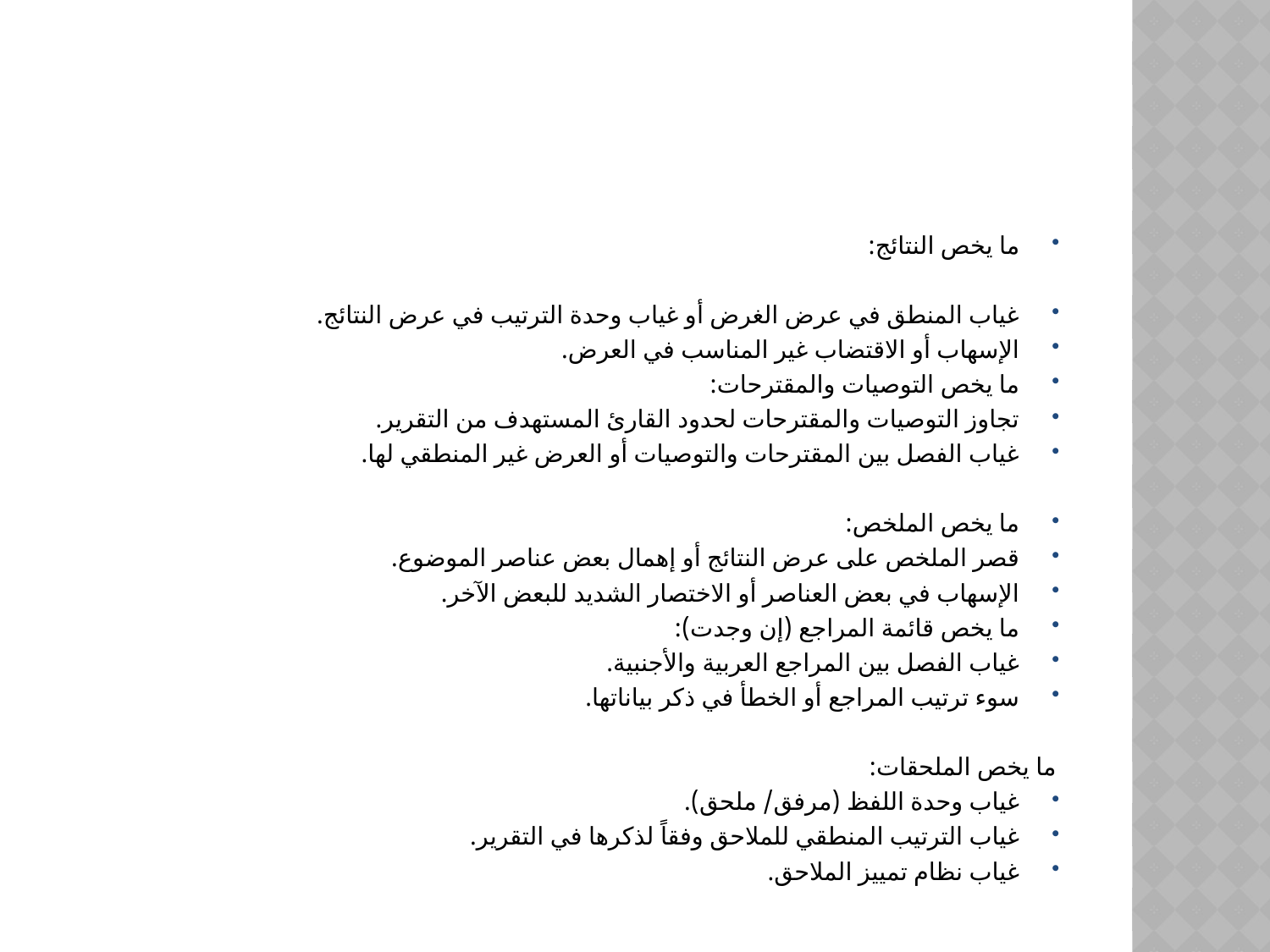

#
ما يخص النتائج:

غياب المنطق في عرض الغرض أو غياب وحدة الترتيب في عرض النتائج.
الإسهاب أو الاقتضاب غير المناسب في العرض.
ما يخص التوصيات والمقترحات:
تجاوز التوصيات والمقترحات لحدود القارئ المستهدف من التقرير.
غياب الفصل بين المقترحات والتوصيات أو العرض غير المنطقي لها.

ما يخص الملخص:
قصر الملخص على عرض النتائج أو إهمال بعض عناصر الموضوع.
الإسهاب في بعض العناصر أو الاختصار الشديد للبعض الآخر.
ما يخص قائمة المراجع (إن وجدت):
غياب الفصل بين المراجع العربية والأجنبية.
سوء ترتيب المراجع أو الخطأ في ذكر بياناتها.

ما يخص الملحقات:
غياب وحدة اللفظ (مرفق/ ملحق).
غياب الترتيب المنطقي للملاحق وفقاً لذكرها في التقرير.
غياب نظام تمييز الملاحق.